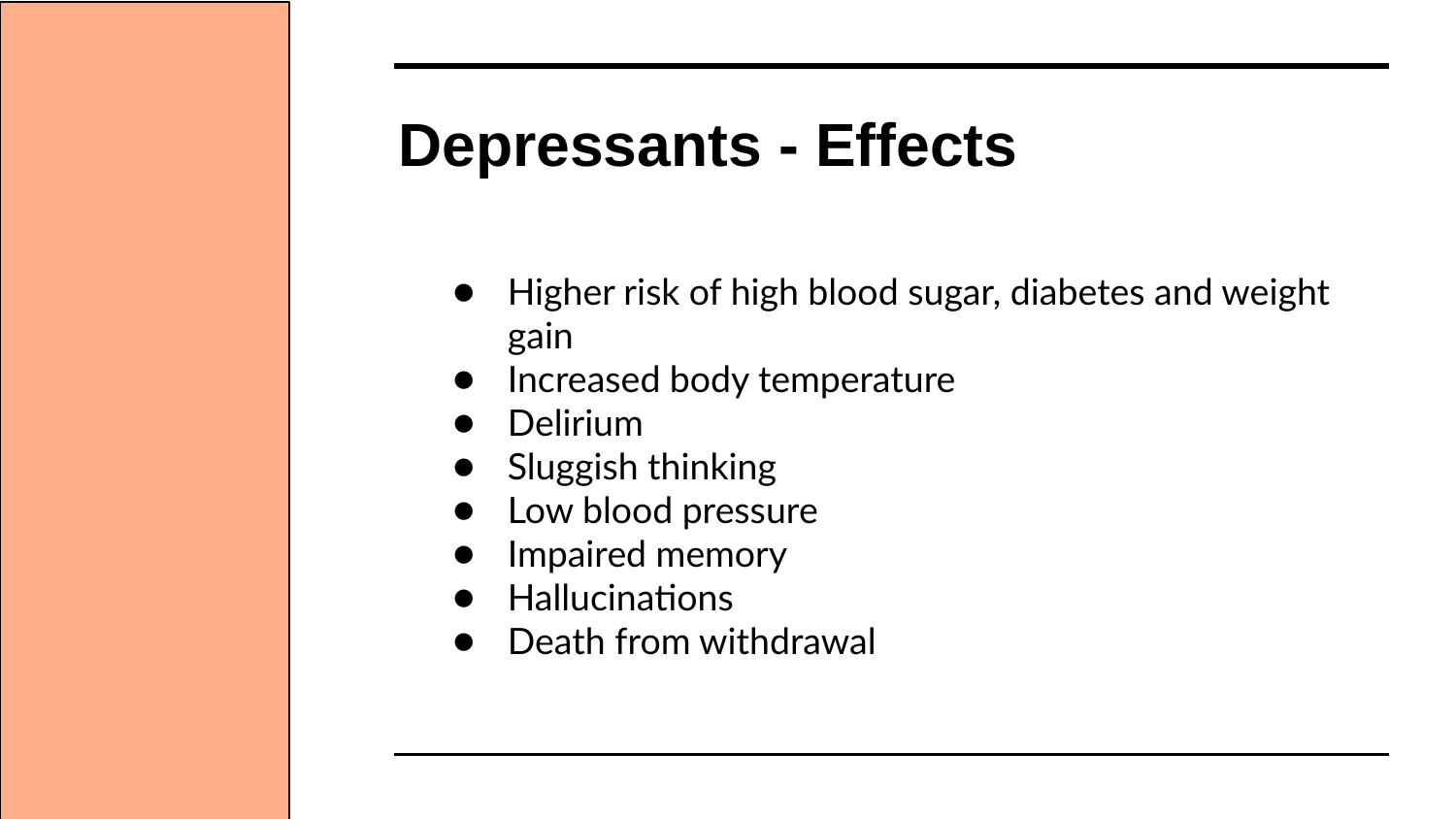

# Depressants - Effects
Higher risk of high blood sugar, diabetes and weight gain
Increased body temperature
Delirium
Sluggish thinking
Low blood pressure
Impaired memory
Hallucinations
Death from withdrawal